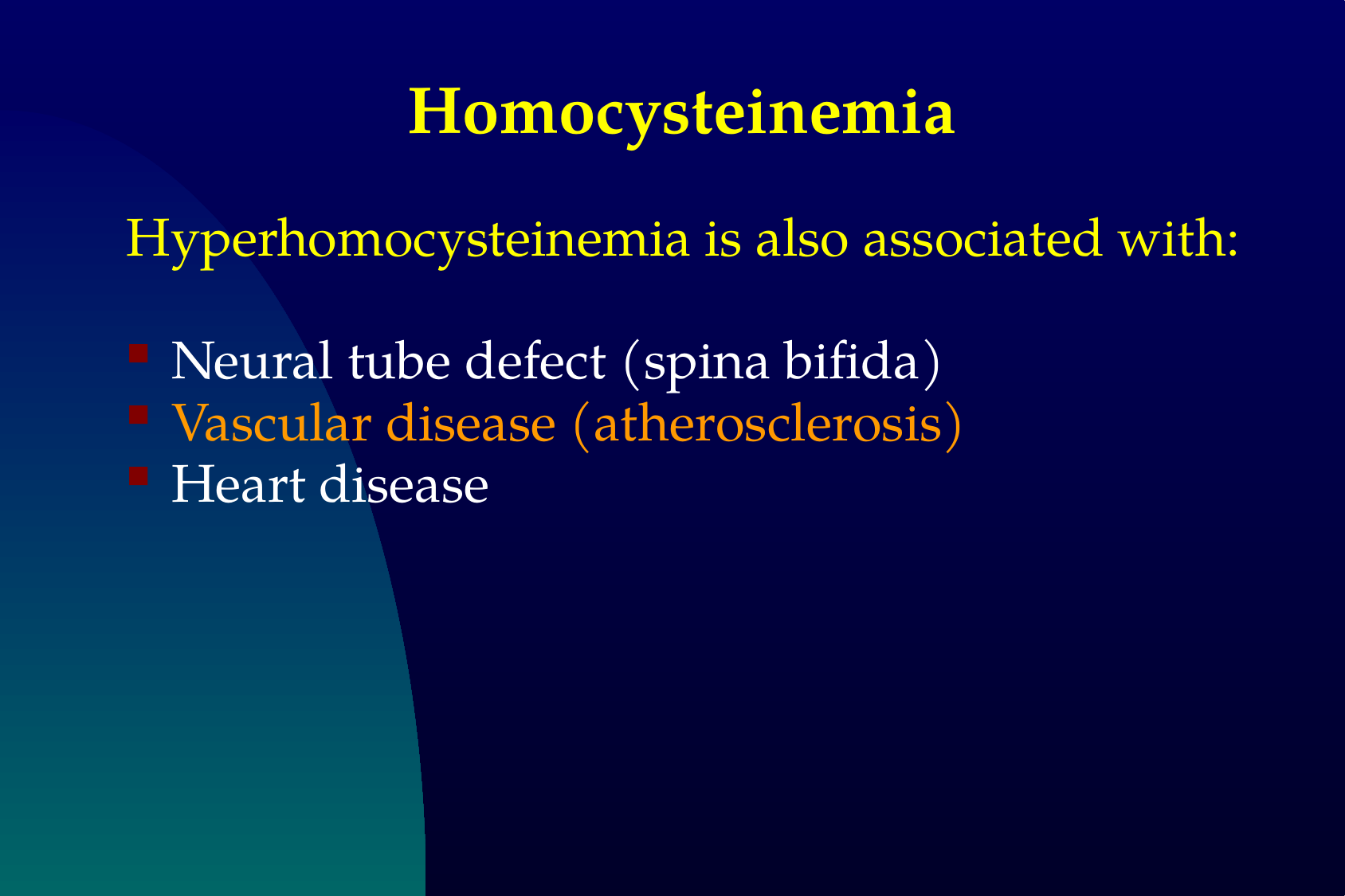

# Homocysteinemia
Hyperhomocysteinemia is also associated with:

Neural tube defect (spina bifida)
Vascular disease (atherosclerosis)
Heart disease